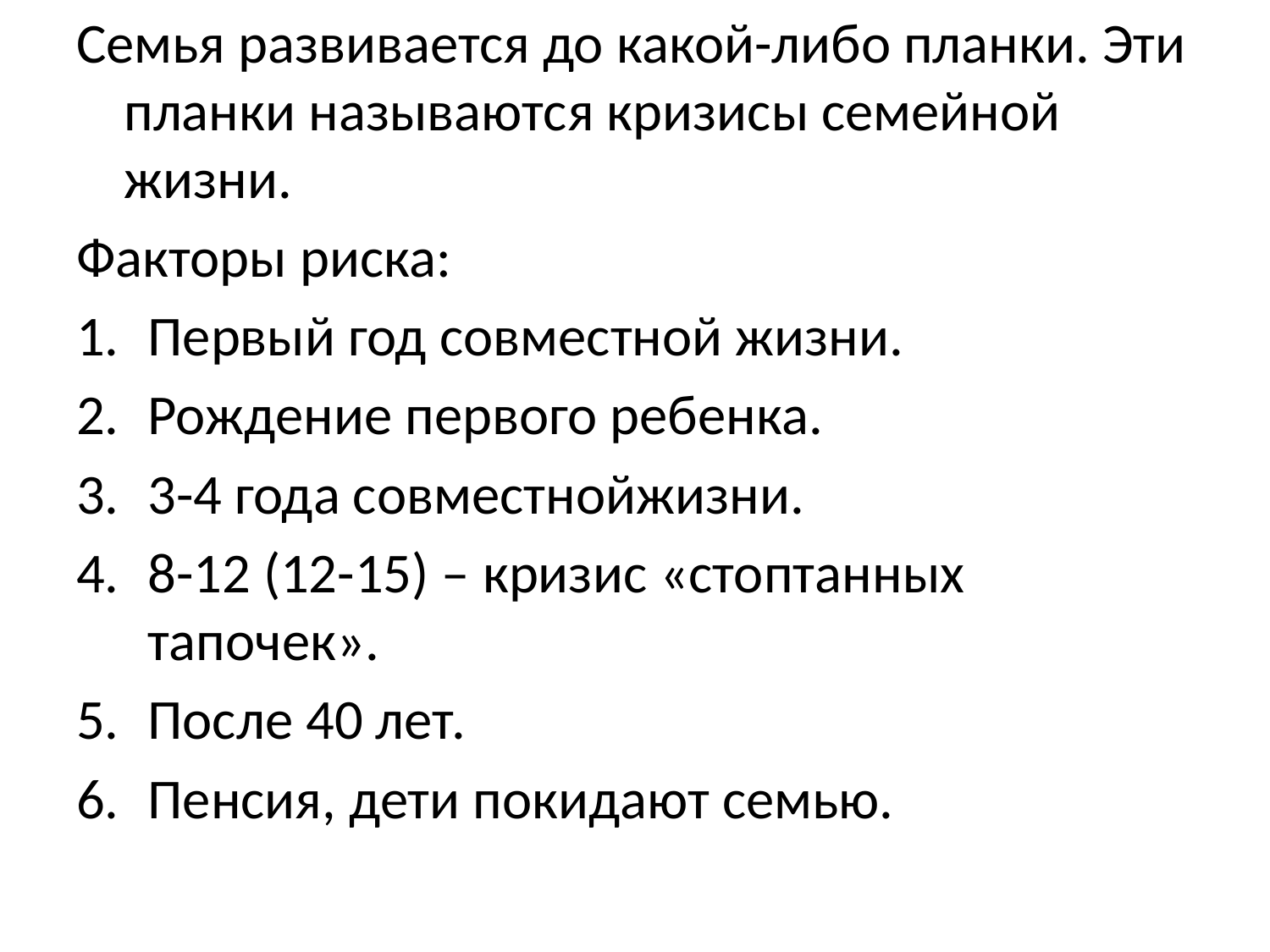

Семья развивается до какой-либо планки. Эти планки называются кризисы семейной жизни.
Факторы риска:
Первый год совместной жизни.
Рождение первого ребенка.
3-4 года совместнойжизни.
8-12 (12-15) – кризис «стоптанных тапочек».
После 40 лет.
Пенсия, дети покидают семью.
#